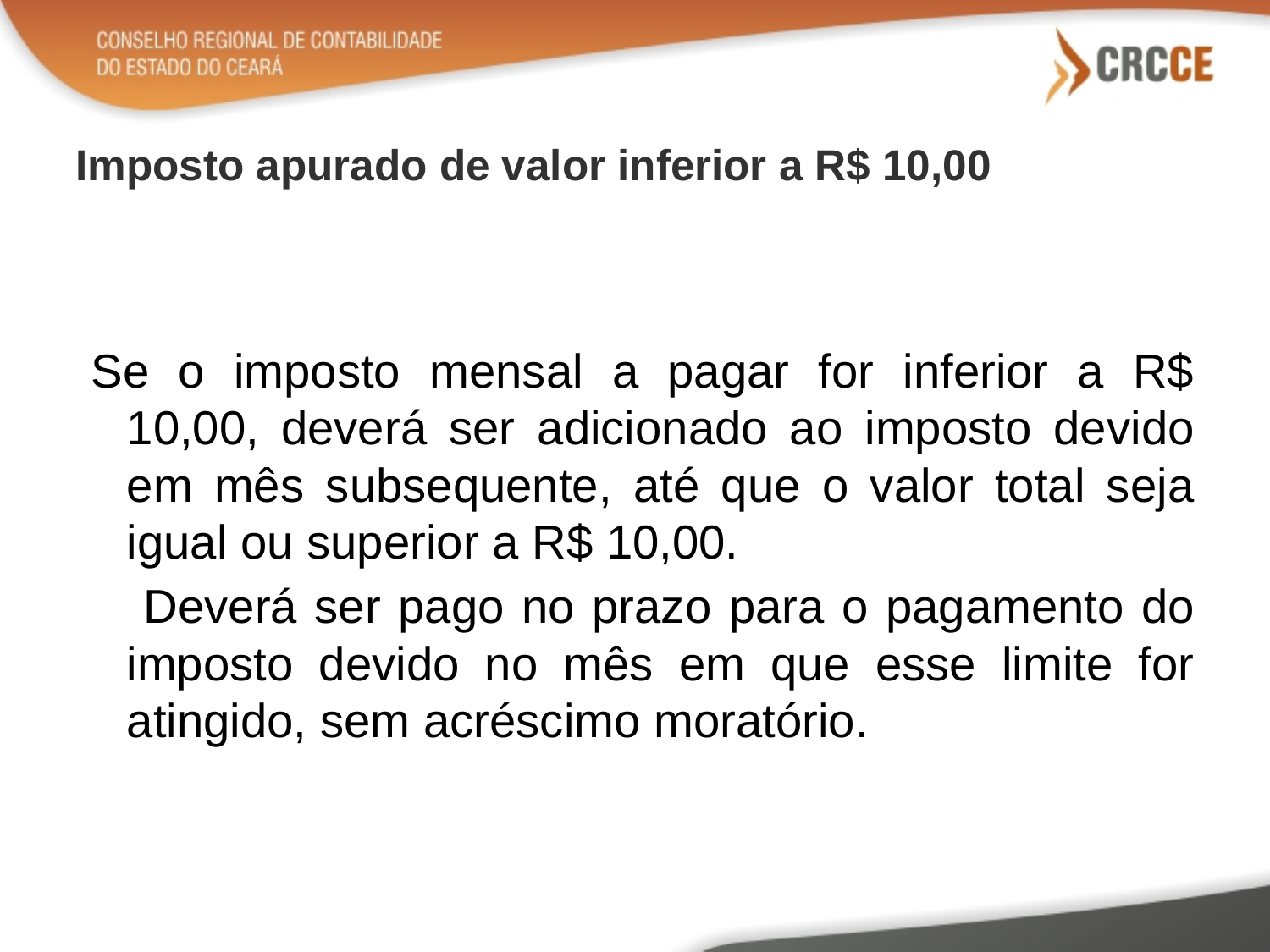

# Imposto apurado de valor inferior a R$ 10,00

Se o imposto mensal a pagar for inferior a R$ 10,00, deverá ser adicionado ao imposto devido em mês subsequente, até que o valor total seja igual ou superior a R$ 10,00.
   Deverá ser pago no prazo para o pagamento do imposto devido no mês em que esse limite for atingido, sem acréscimo moratório.